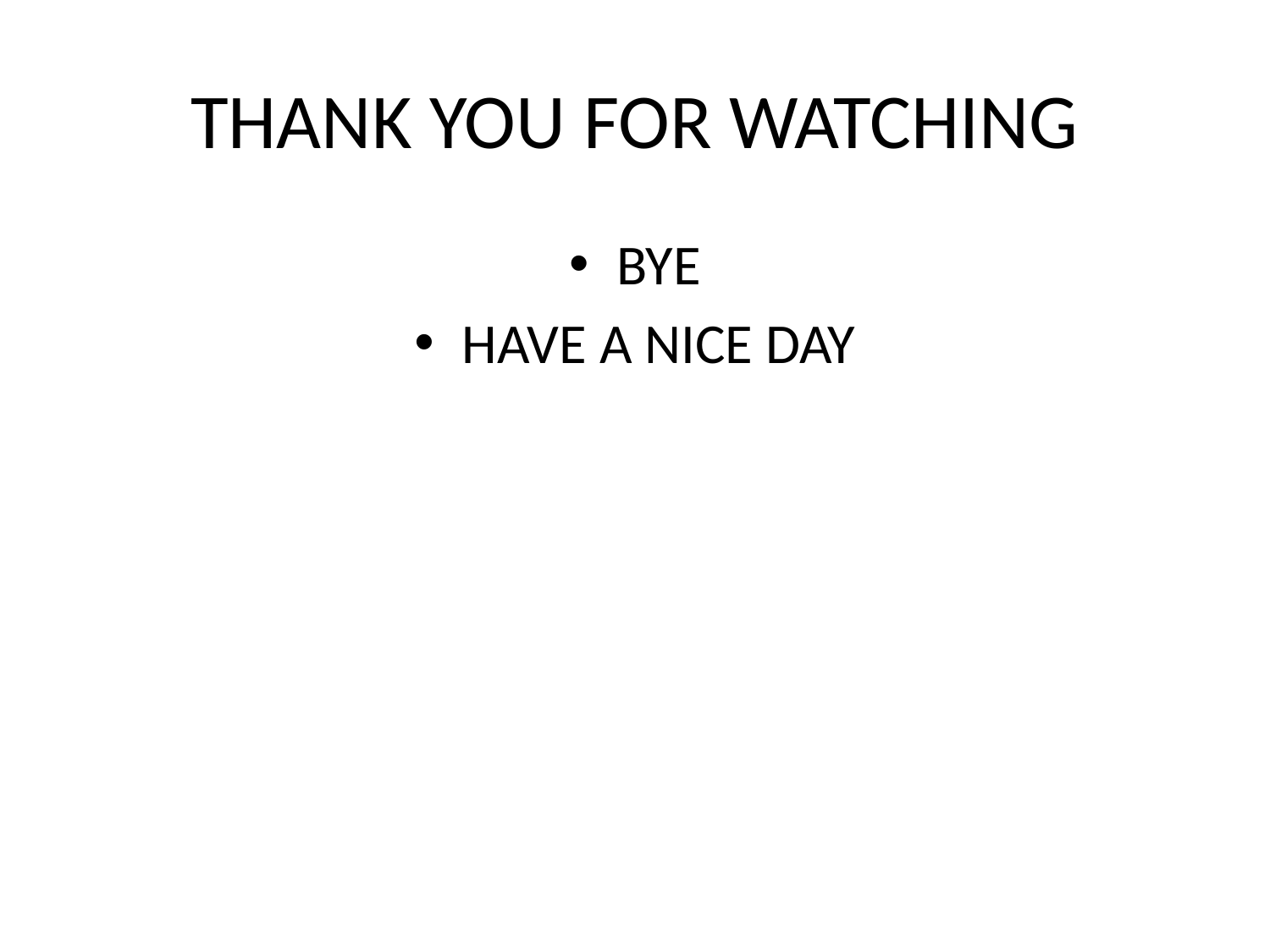

# THANK YOU FOR WATCHING
BYE
HAVE A NICE DAY